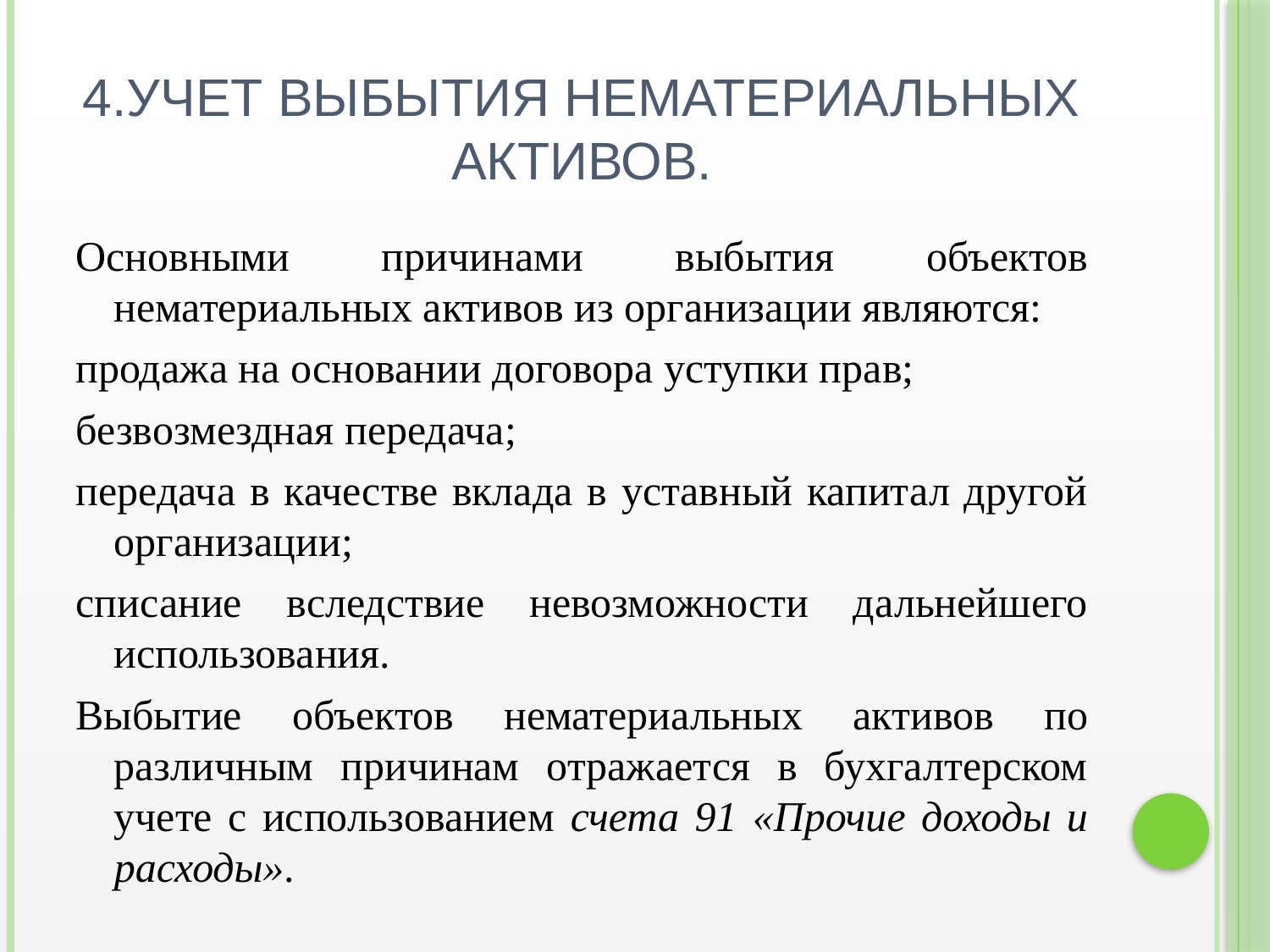

# 4.Учет выбытия нематериальных активов.
Основными причинами выбытия объектов нематериальных активов из организации являются:
продажа на основании договора уступки прав;
безвозмездная передача;
передача в качестве вклада в уставный капитал другой организации;
списание вследствие невозможности дальнейшего использования.
Выбытие объектов нематериальных активов по различным причинам отражается в бухгалтерском учете с использованием счета 91 «Прочие доходы и расходы».